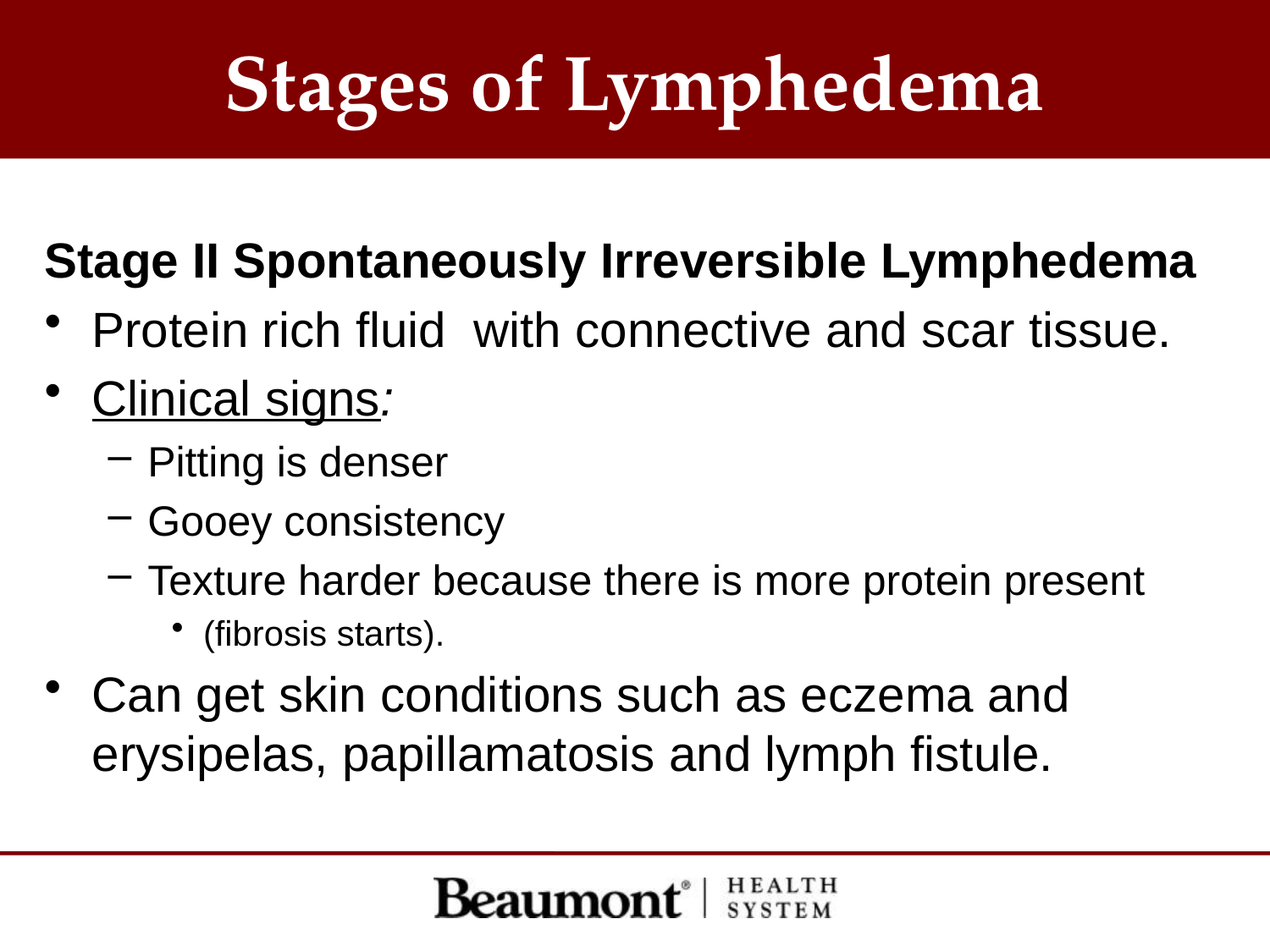

# Stages of Lymphedema
Stage II Spontaneously Irreversible Lymphedema
Protein rich fluid  with connective and scar tissue.
Clinical signs:
Pitting is denser
Gooey consistency
Texture harder because there is more protein present
(fibrosis starts).
Can get skin conditions such as eczema and erysipelas, papillamatosis and lymph fistule.